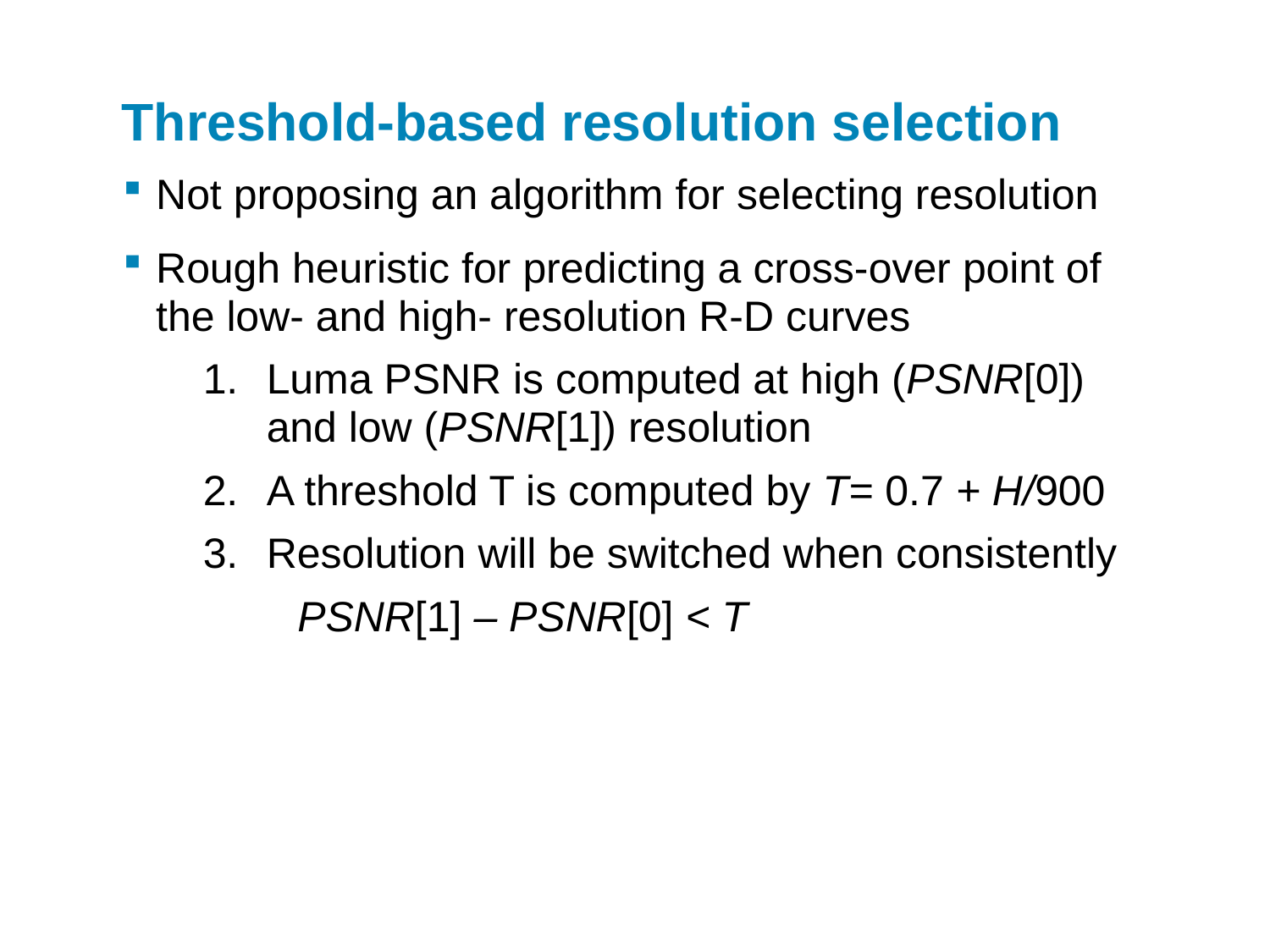

# Threshold-based resolution selection
Not proposing an algorithm for selecting resolution
Rough heuristic for predicting a cross-over point of the low- and high- resolution R-D curves
Luma PSNR is computed at high (PSNR[0]) and low (PSNR[1]) resolution
A threshold T is computed by T= 0.7 + H/900
Resolution will be switched when consistently
	PSNR[1] – PSNR[0] < T